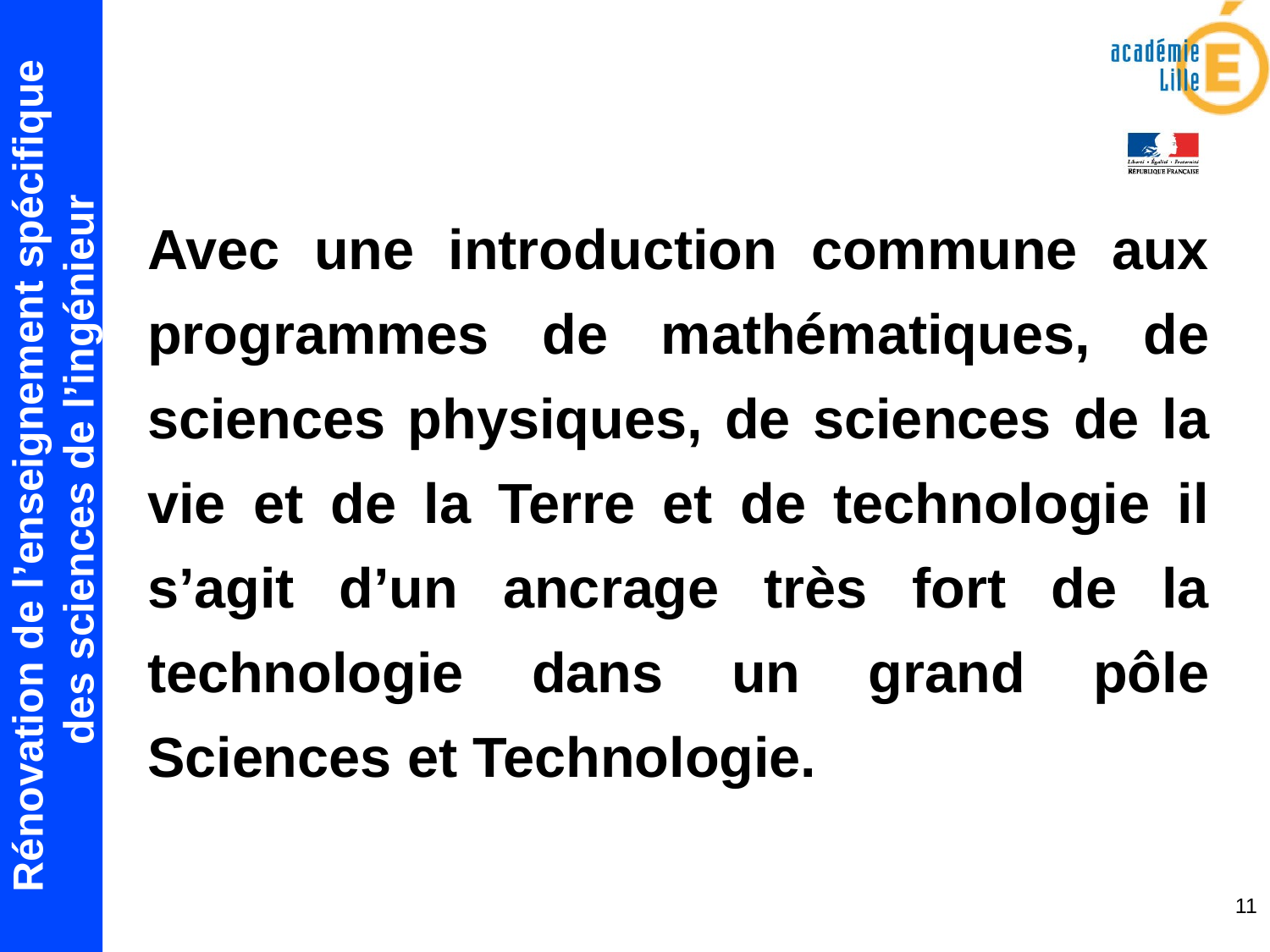

Avec une introduction commune aux programmes de mathématiques, de sciences physiques, de sciences de la vie et de la Terre et de technologie il s’agit d’un ancrage très fort de la technologie dans un grand pôle Sciences et Technologie.
11